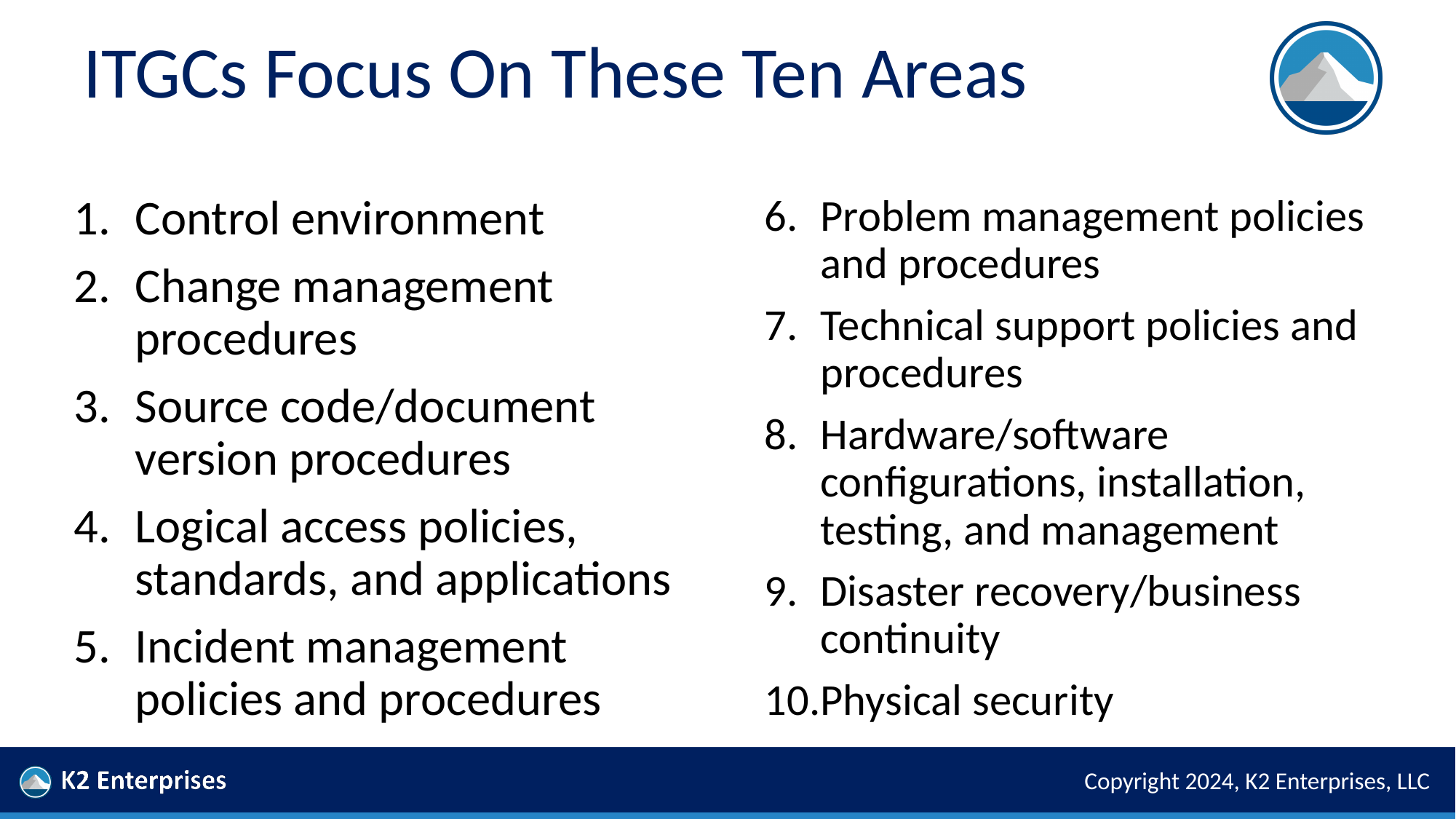

# ITGCs Focus On These Ten Areas
Control environment
Change management procedures
Source code/document version procedures
Logical access policies, standards, and applications
Incident management policies and procedures
Problem management policies and procedures
Technical support policies and procedures
Hardware/software configurations, installation, testing, and management
Disaster recovery/business continuity
Physical security